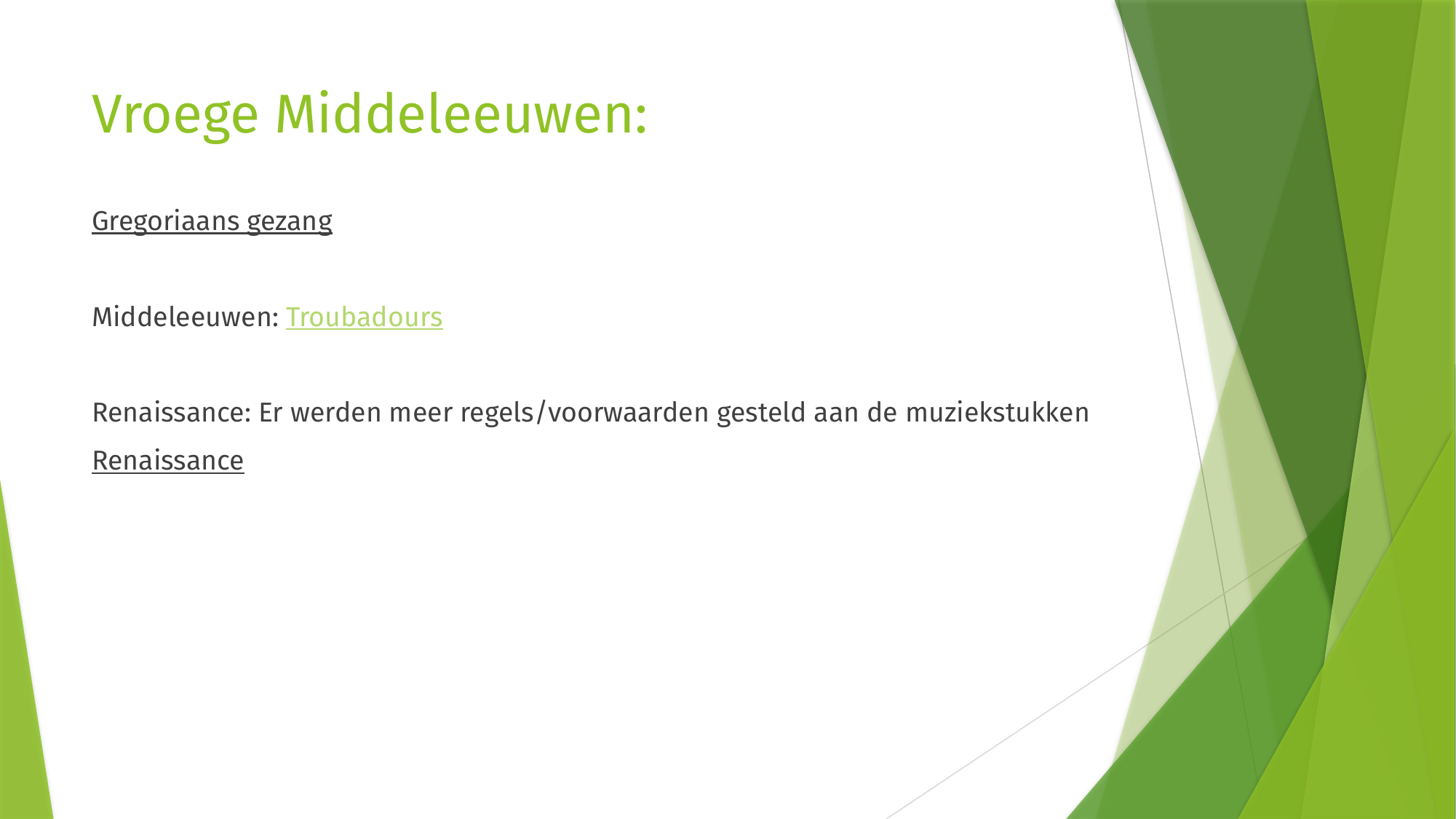

# Vroege Middeleeuwen:

Gregoriaans gezang

Middeleeuwen: Troubadours

Renaissance: Er werden meer regels/voorwaarden gesteld aan de muziekstukken
Renaissance